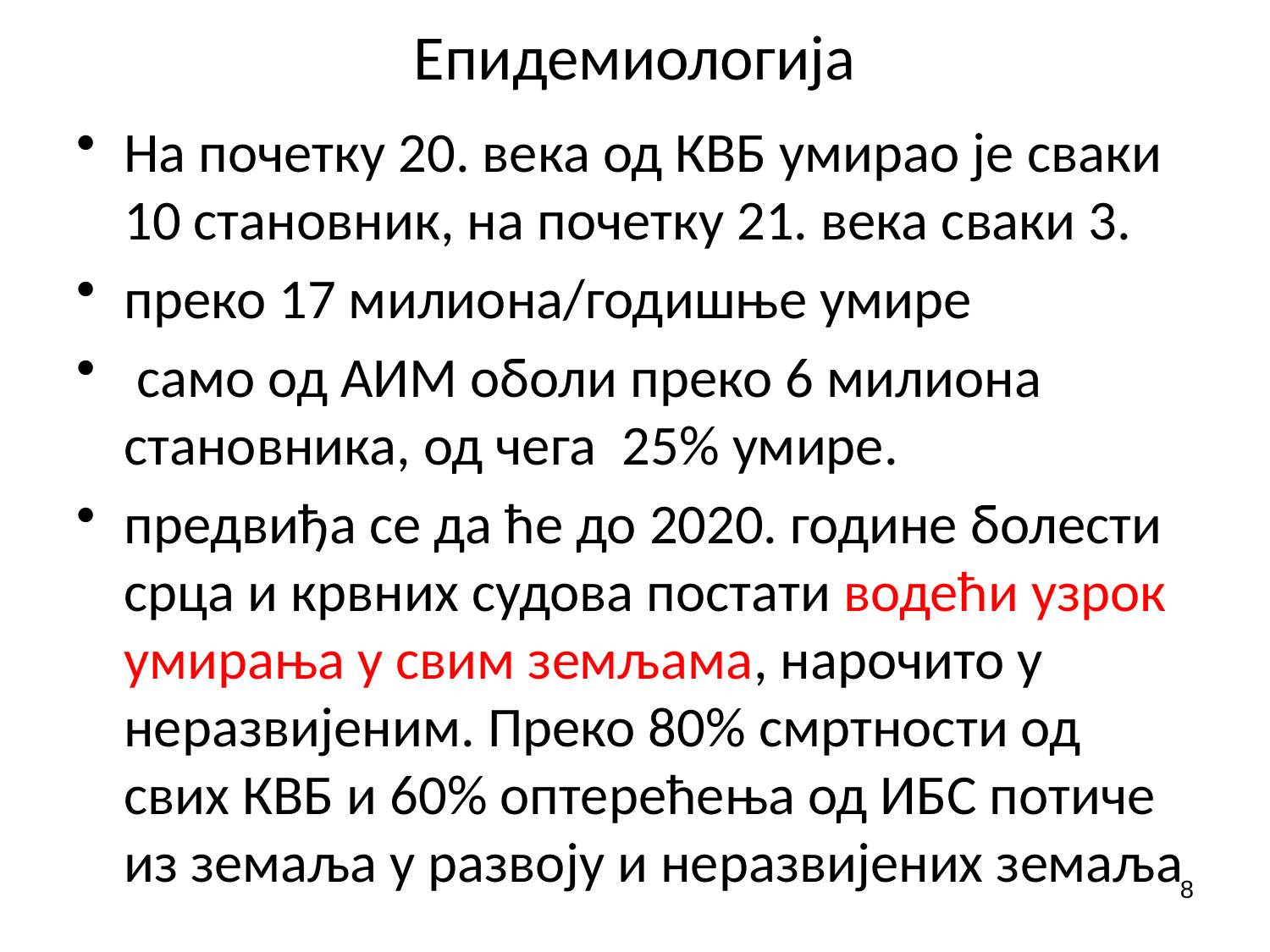

# Eпидемиологија
На почетку 20. века од КВБ умирао је сваки 10 становник, на почетку 21. века сваки 3.
преко 17 милиона/годишње умире
 само од АИМ оболи преко 6 милиона становника, од чега  25% умире.
предвиђа се да ће до 2020. године болести срца и крвних судова постати водећи узрок умирања у свим земљама, нарочито у неразвијеним. Преко 80% смртности од свих КВБ и 60% оптерећења од ИБС потиче из земаља у развоју и неразвијених земаља
8